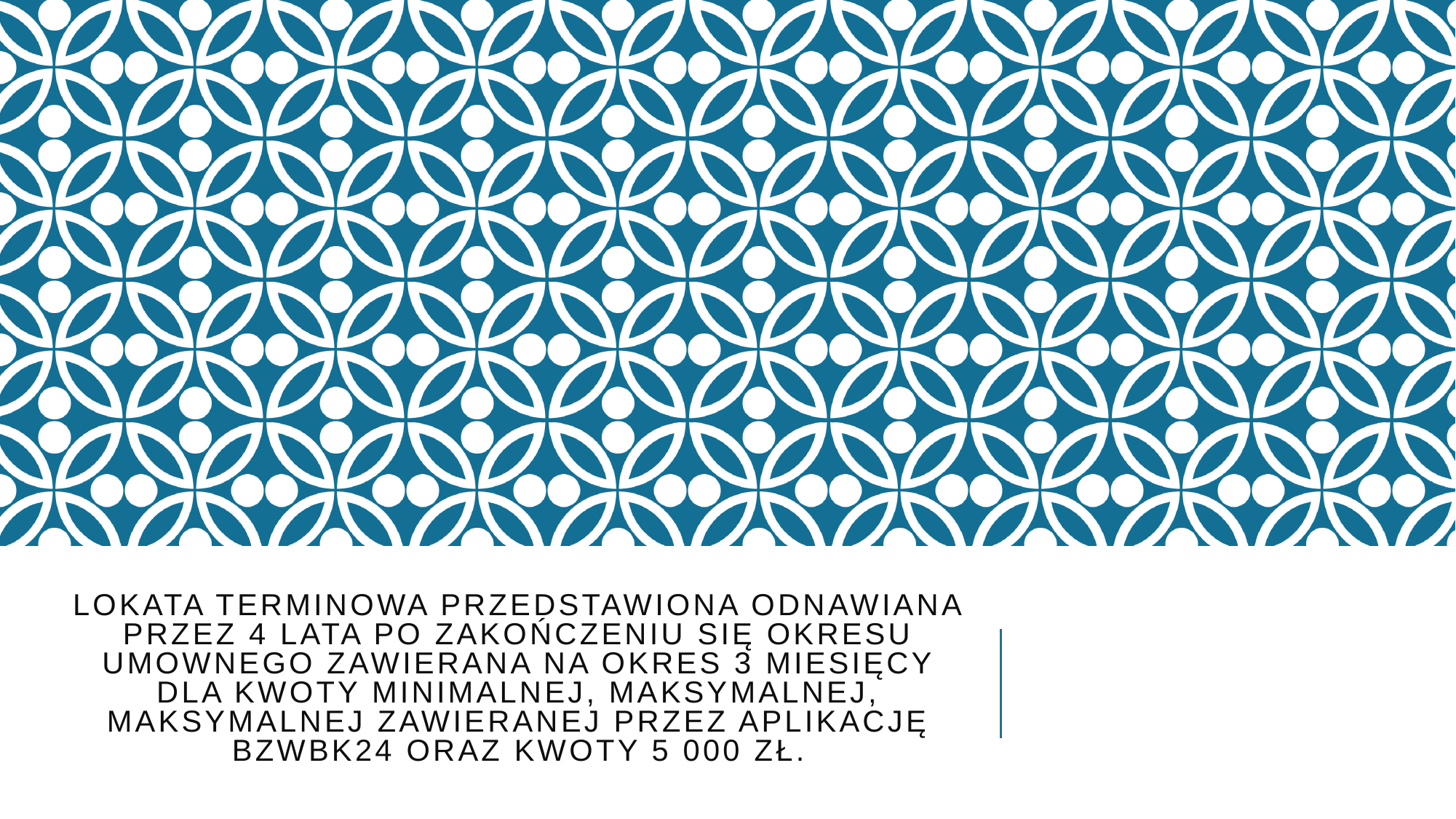

# Lokata terminowa przedstawiona odnawiana przez 4 lata po zakończeniu się okresu umownego zawierana na okres 3 miesięcy dla kwoty minimalnej, maksymalnej, maksymalnej zawieranej przez aplikację BZWBK24 oraz kwoty 5 000 zł.